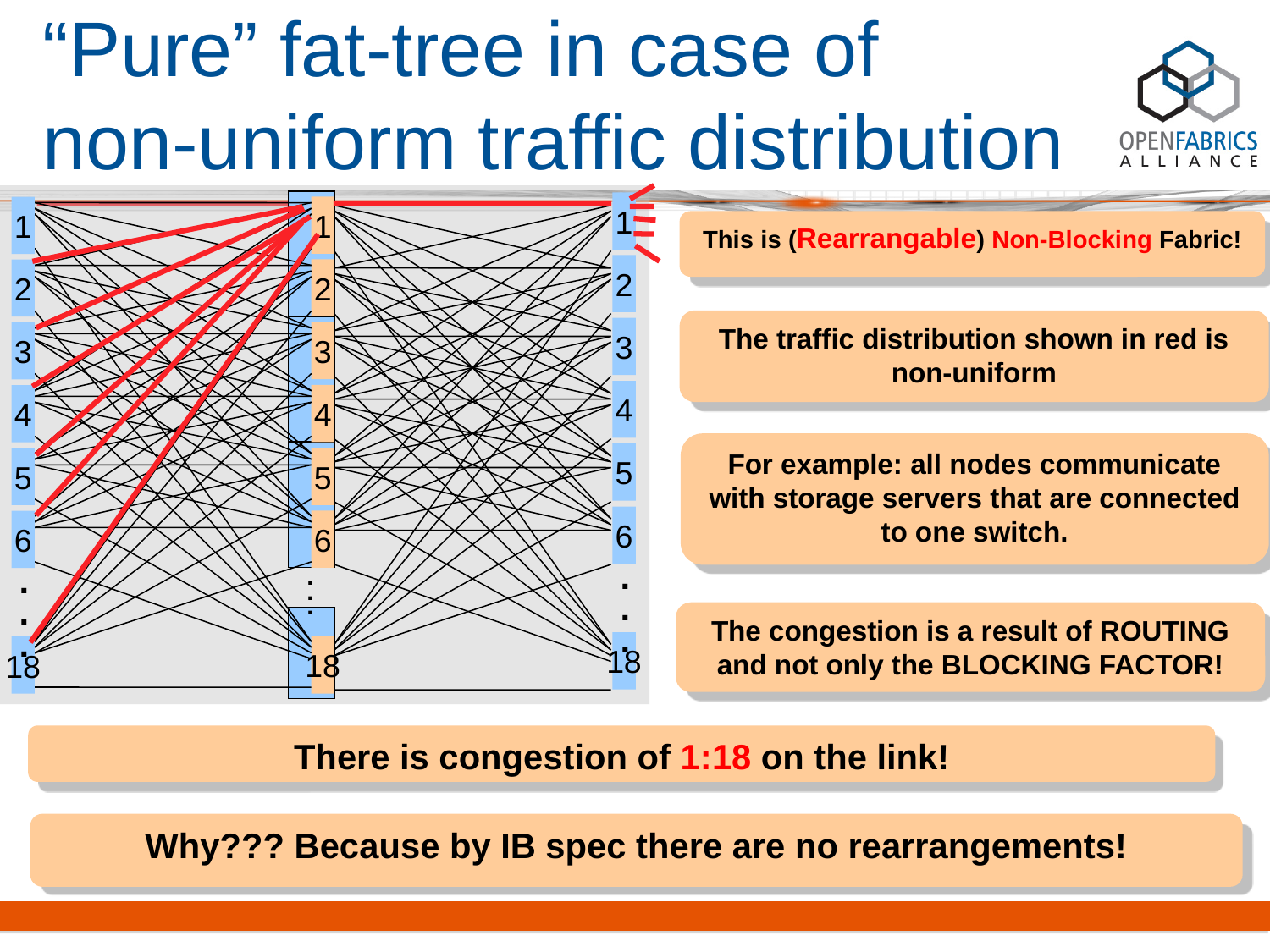

# “Pure” fat-tree in case of non-uniform traffic distribution

1
2
3
4
5
6
.
.
.
18
1
1
2
3
4
5
6
.
.
.
18

2

3
4

5
6
.
.
.

18

This is (Rearrangable) Non-Blocking Fabric!

The traffic distribution shown in red is non-uniform

For example: all nodes communicate with storage servers that are connected to one switch.
The congestion is a result of ROUTING and not only the BLOCKING FACTOR!
There is congestion of 1:18 on the link!
Why??? Because by IB spec there are no rearrangements!